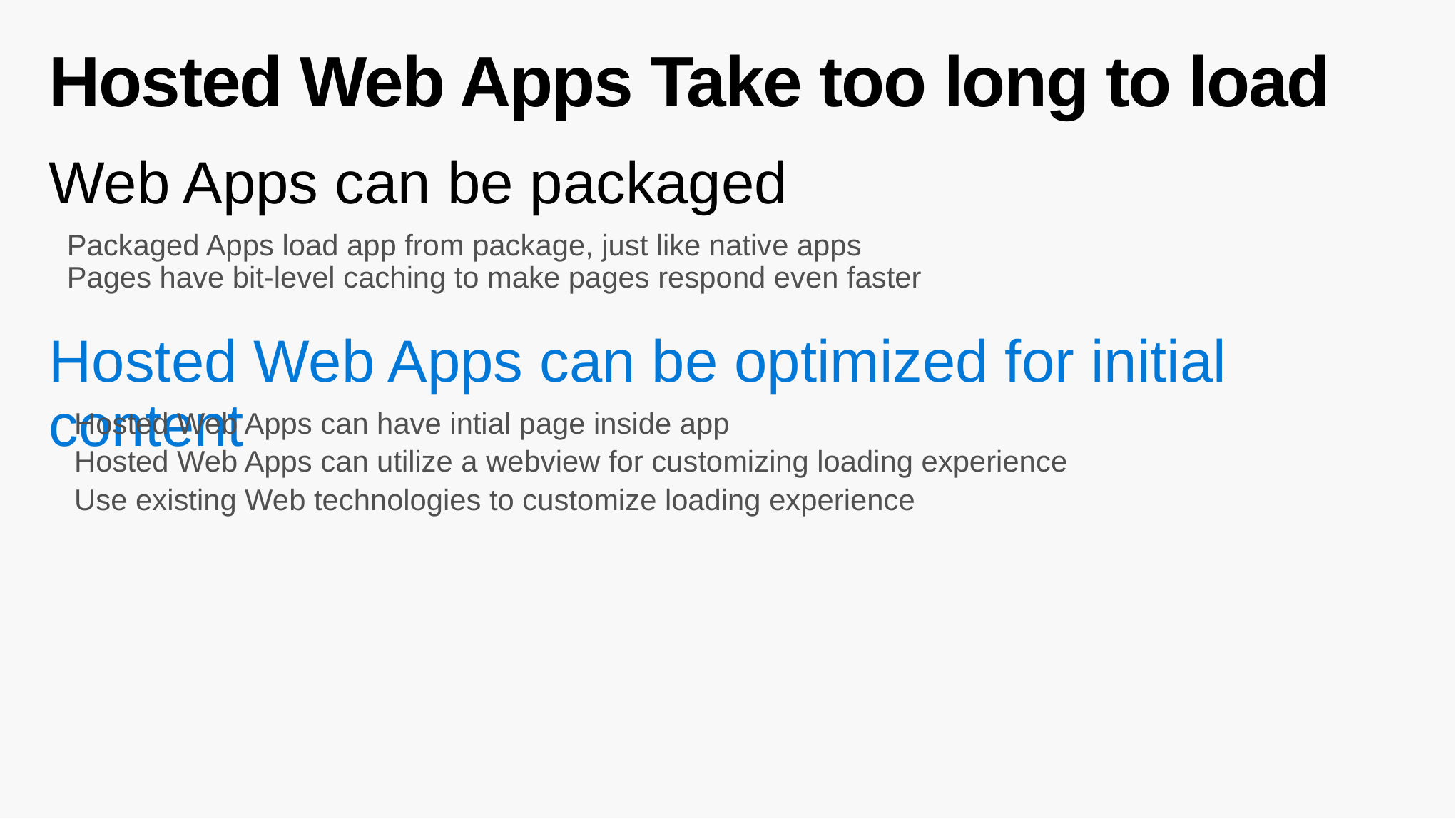

# Hosted Web Apps Take too long to load
Web Apps can be packaged
Packaged Apps load app from package, just like native apps
Pages have bit-level caching to make pages respond even faster

Hosted Web Apps can be optimized for initial content
Hosted Web Apps can have intial page inside app
Hosted Web Apps can utilize a webview for customizing loading experience
Use existing Web technologies to customize loading experience